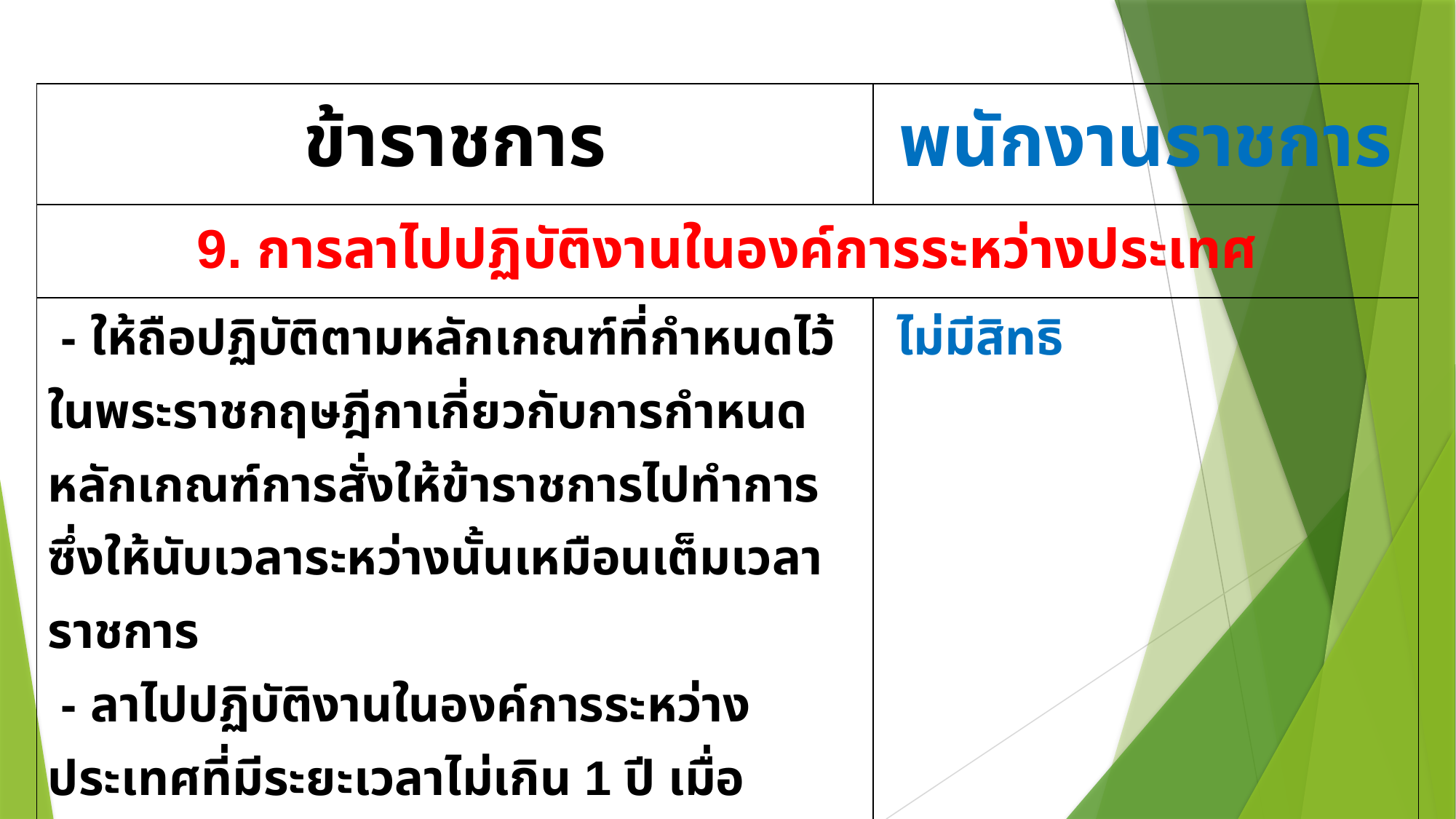

| ข้าราชการ | พนักงานราชการ |
| --- | --- |
| 9. การลาไปปฏิบัติงานในองค์การระหว่างประเทศ |  |
| - ให้ถือปฏิบัติตามหลักเกณฑ์ที่กำหนดไว้ในพระราชกฤษฎีกาเกี่ยวกับการกำหนดหลักเกณฑ์การสั่งให้ข้าราชการไปทำการซึ่งให้นับเวลาระหว่างนั้นเหมือนเต็มเวลาราชการ - ลาไปปฏิบัติงานในองค์การระหว่างประเทศที่มีระยะเวลาไม่เกิน 1 ปี เมื่อปฏิบัติงานแล้วเสร็จ ให้รายงานตัวเข้าปฏิบัติหน้าที่ภายใน 15 วัน นับแต่วันครบกำหนดเวลาและให้รายงานผลการปฏิบัติงาน ให้รัฐมนตรีเจ้าสังกัดทราบภายใน 30 วันนับแต่วันที่กลับมาปฏิบัติราชการ | ไม่มีสิทธิ |